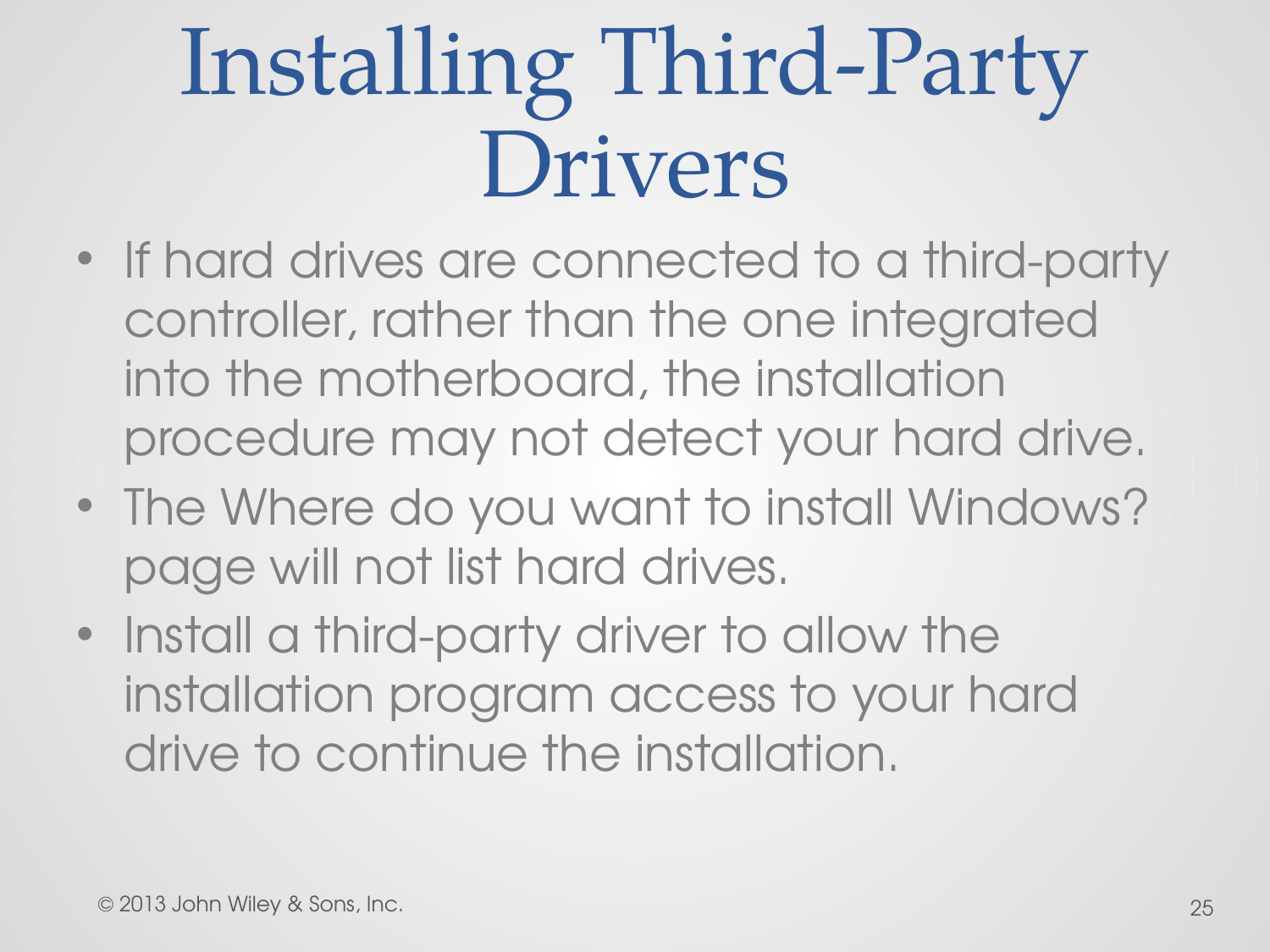

# Installing Third-Party Drivers
If hard drives are connected to a third-party controller, rather than the one integrated into the motherboard, the installation procedure may not detect your hard drive.
The Where do you want to install Windows? page will not list hard drives.
Install a third-party driver to allow the installation program access to your hard drive to continue the installation.
© 2013 John Wiley & Sons, Inc.
25